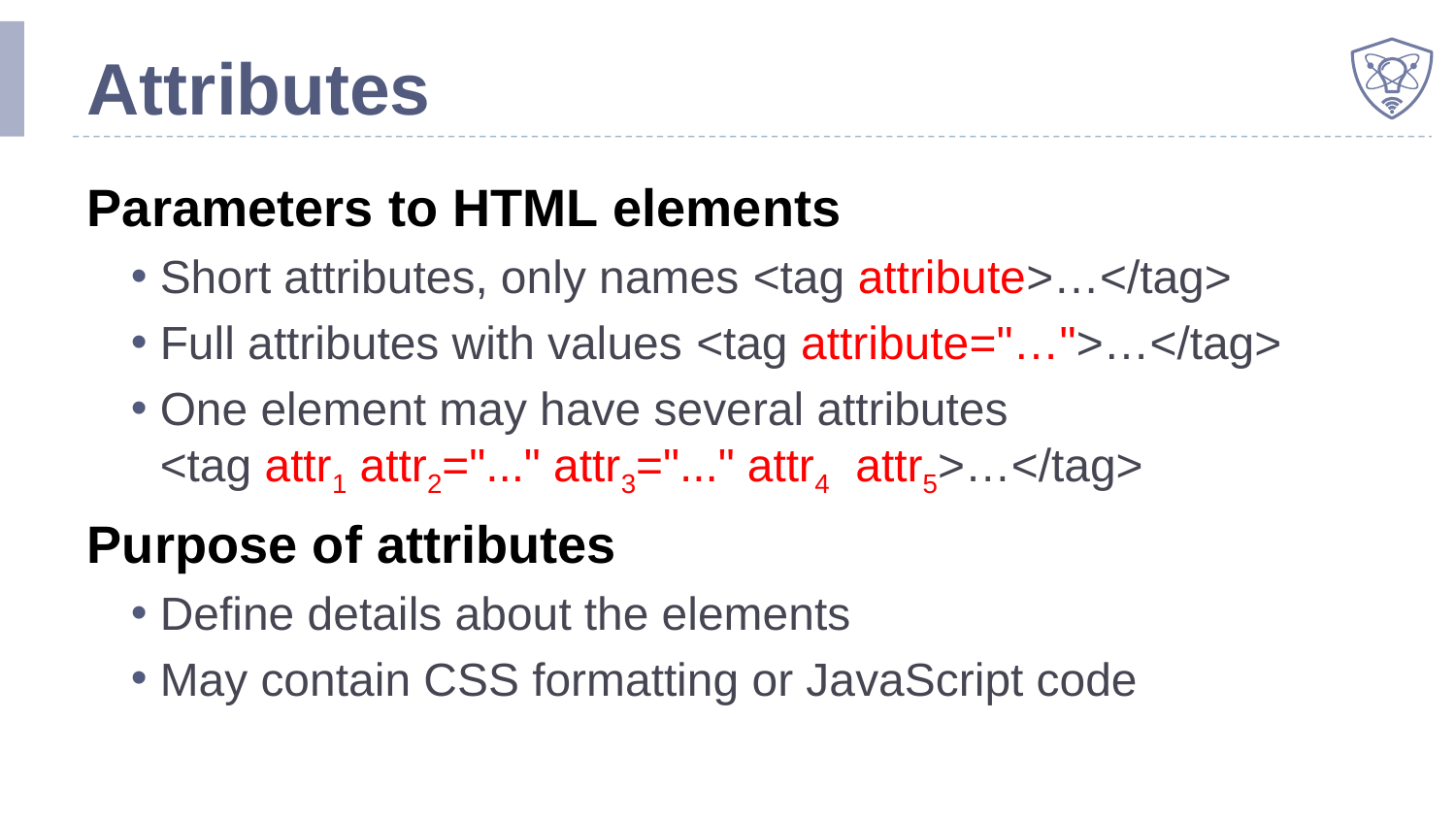

# Attributes
Parameters to HTML elements
Short attributes, only names <tag attribute>…</tag>
Full attributes with values <tag attribute="…">…</tag>
One element may have several attributes
<tag attr1 attr2="..." attr3="..." attr4  attr5>…</tag>
Purpose of attributes
Define details about the elements
May contain CSS formatting or JavaScript code